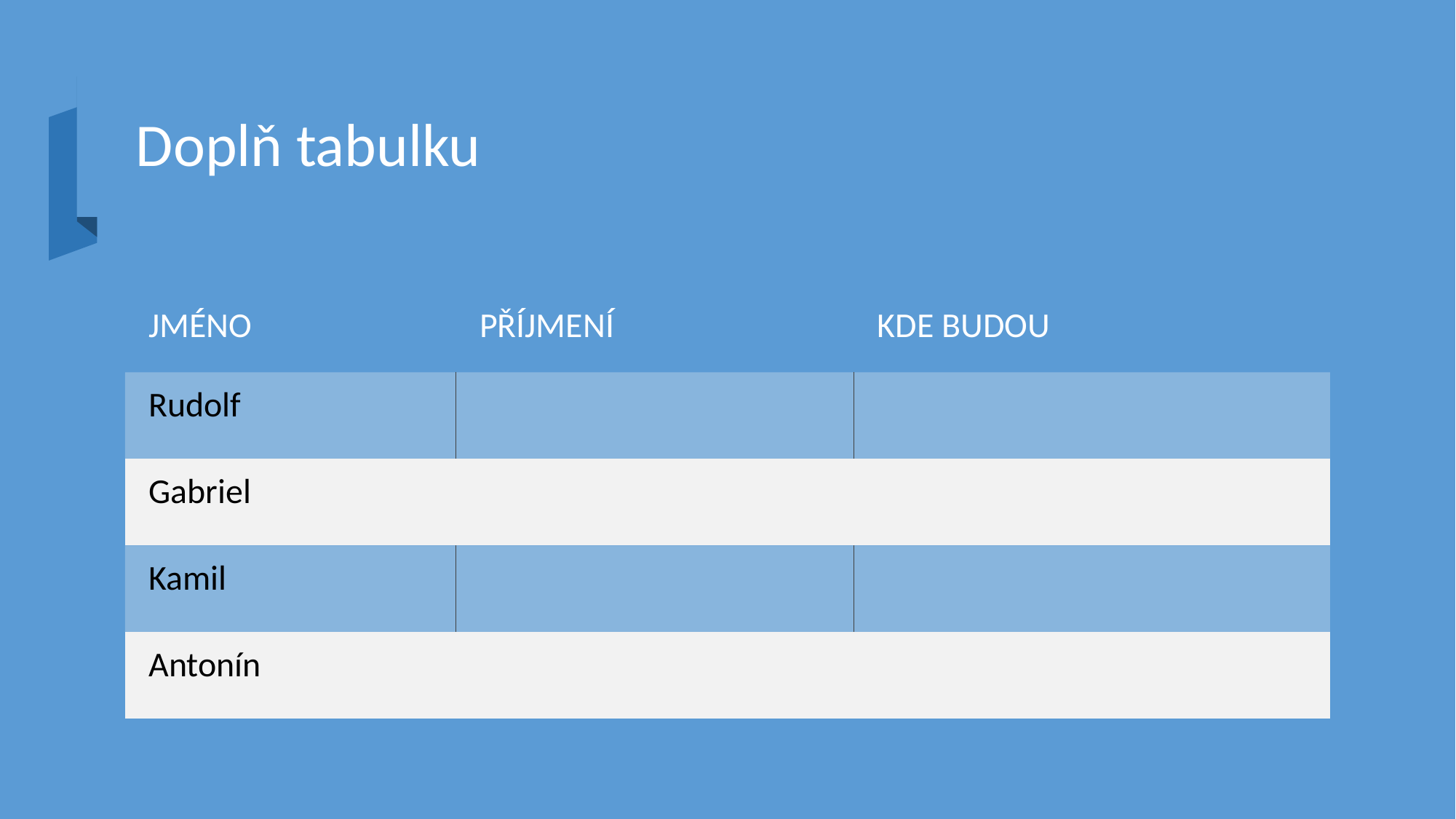

# Doplň tabulku

| JMÉNO | PŘÍJMENÍ | KDE BUDOU |
| --- | --- | --- |
| Rudolf |  |  |
| Gabriel |  |  |
| Kamil |  |  |
| Antonín |  |  |